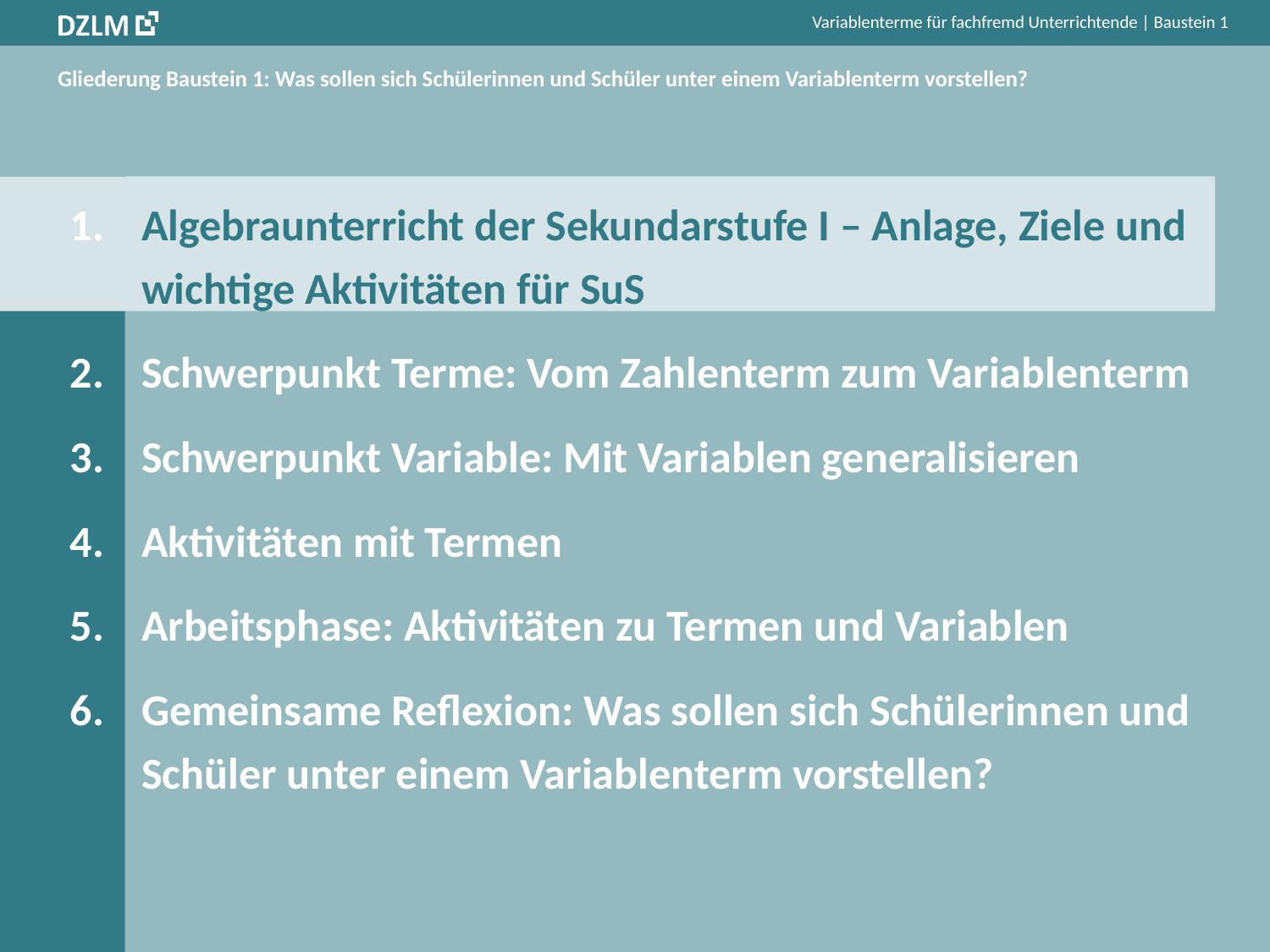

# Gliederung Baustein 1: Was sollen sich Schülerinnen und Schüler unter einem Variablenterm vorstellen?

Algebraunterricht der Sekundarstufe I – Anlage, Ziele und wichtige Aktivitäten für SuS
Schwerpunkt Terme: Vom Zahlenterm zum Variablenterm
Schwerpunkt Variable: Mit Variablen generalisieren
Aktivitäten mit Termen
Arbeitsphase: Aktivitäten zu Termen und Variablen
Gemeinsame Reflexion: Was sollen sich Schülerinnen und Schüler unter einem Variablenterm vorstellen?